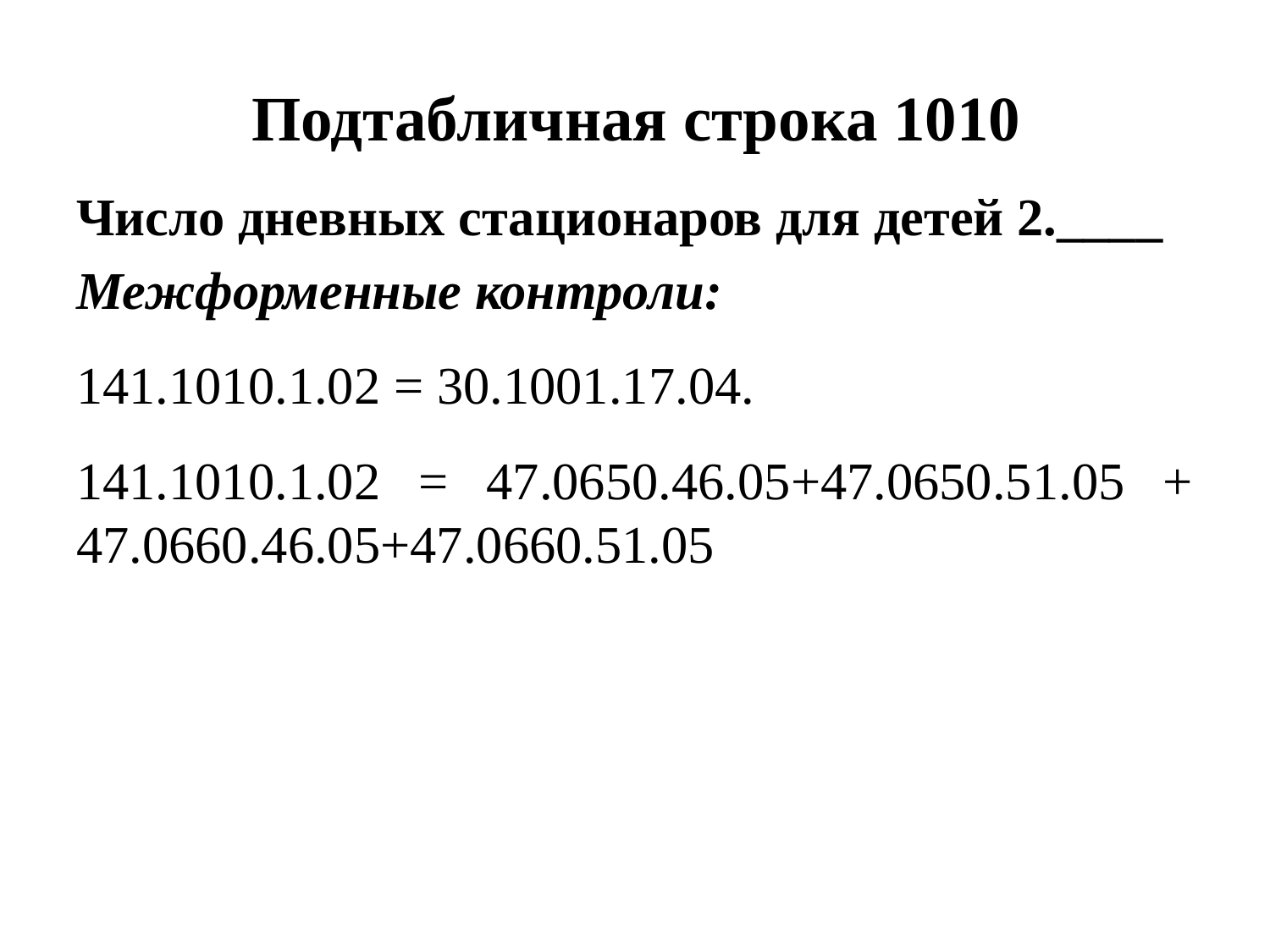

# Подтабличная строка 1010
Число дневных стационаров для детей 2.____
Межформенные контроли:
141.1010.1.02 = 30.1001.17.04.
141.1010.1.02 = 47.0650.46.05+47.0650.51.05 + 47.0660.46.05+47.0660.51.05